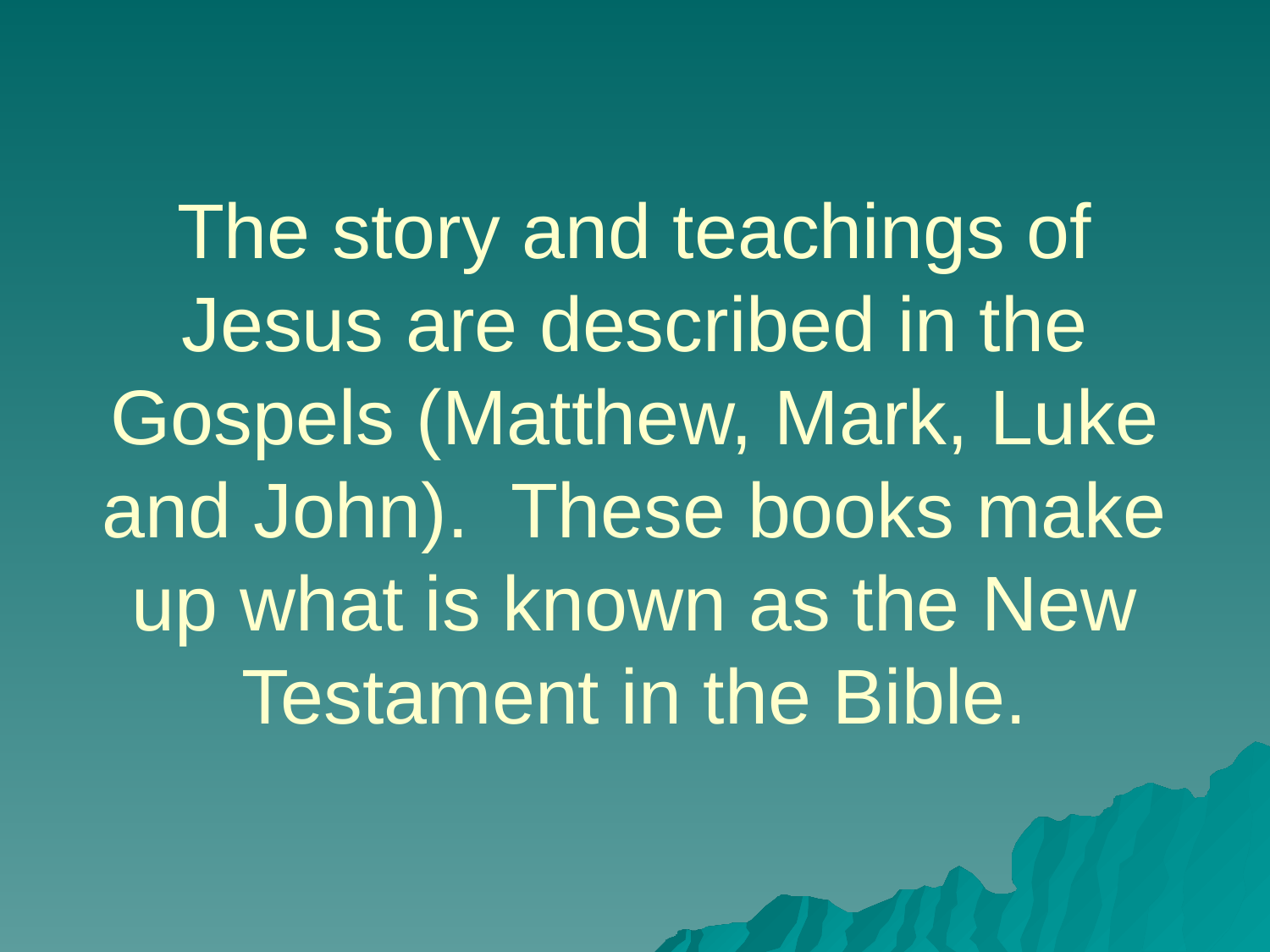

# The story and teachings of Jesus are described in the Gospels (Matthew, Mark, Luke and John).  These books make up what is known as the New Testament in the Bible.